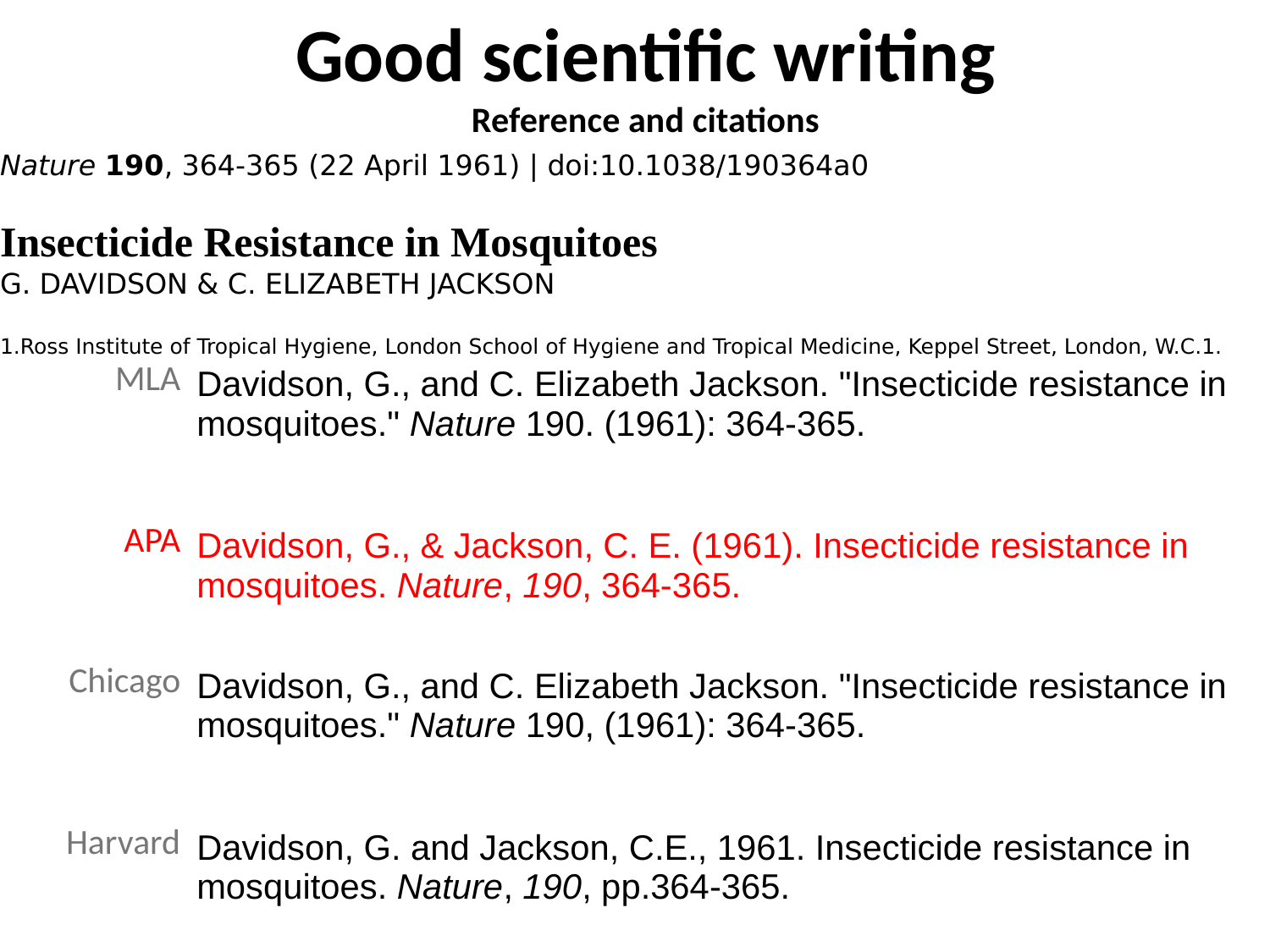

Good scientific writing
Reference and citations
Nature 190, 364-365 (22 April 1961) | doi:10.1038/190364a0
ARTICLE TOOLS
Insecticide Resistance in Mosquitoes
G. DAVIDSON & C. ELIZABETH JACKSON

Ross Institute of Tropical Hygiene, London School of Hygiene and Tropical Medicine, Keppel Street, London, W.C.1.
| MLA | Davidson, G., and C. Elizabeth Jackson. "Insecticide resistance in mosquitoes." Nature 190. (1961): 364-365. |
| --- | --- |
| APA | Davidson, G., & Jackson, C. E. (1961). Insecticide resistance in mosquitoes. Nature, 190, 364-365. |
| Chicago | Davidson, G., and C. Elizabeth Jackson. "Insecticide resistance in mosquitoes." Nature 190, (1961): 364-365. |
| Harvard | Davidson, G. and Jackson, C.E., 1961. Insecticide resistance in mosquitoes. Nature, 190, pp.364-365. |